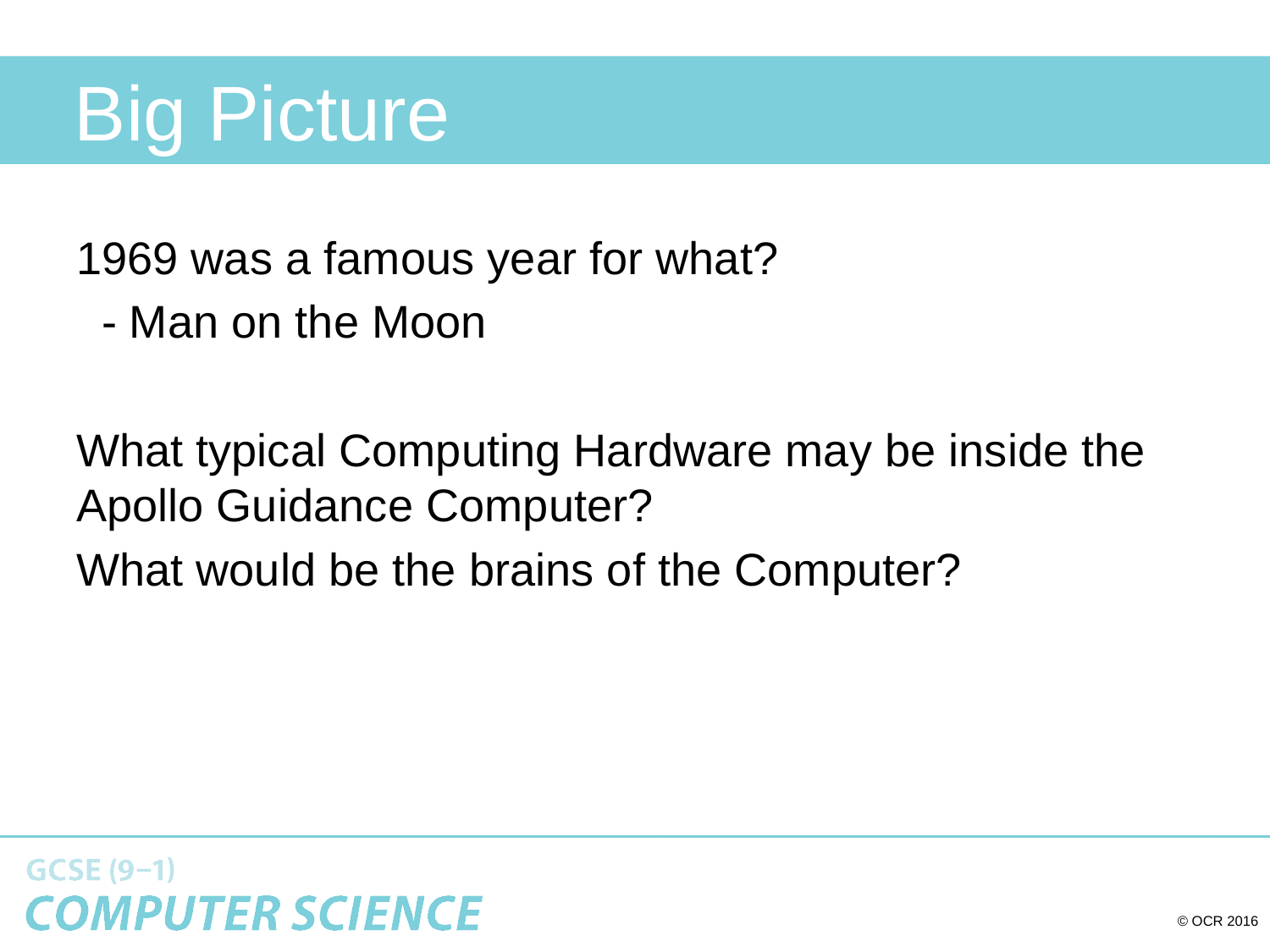

# Big Picture
1969 was a famous year for what?
  - Man on the Moon

What typical Computing Hardware may be inside the Apollo Guidance Computer?
What would be the brains of the Computer?